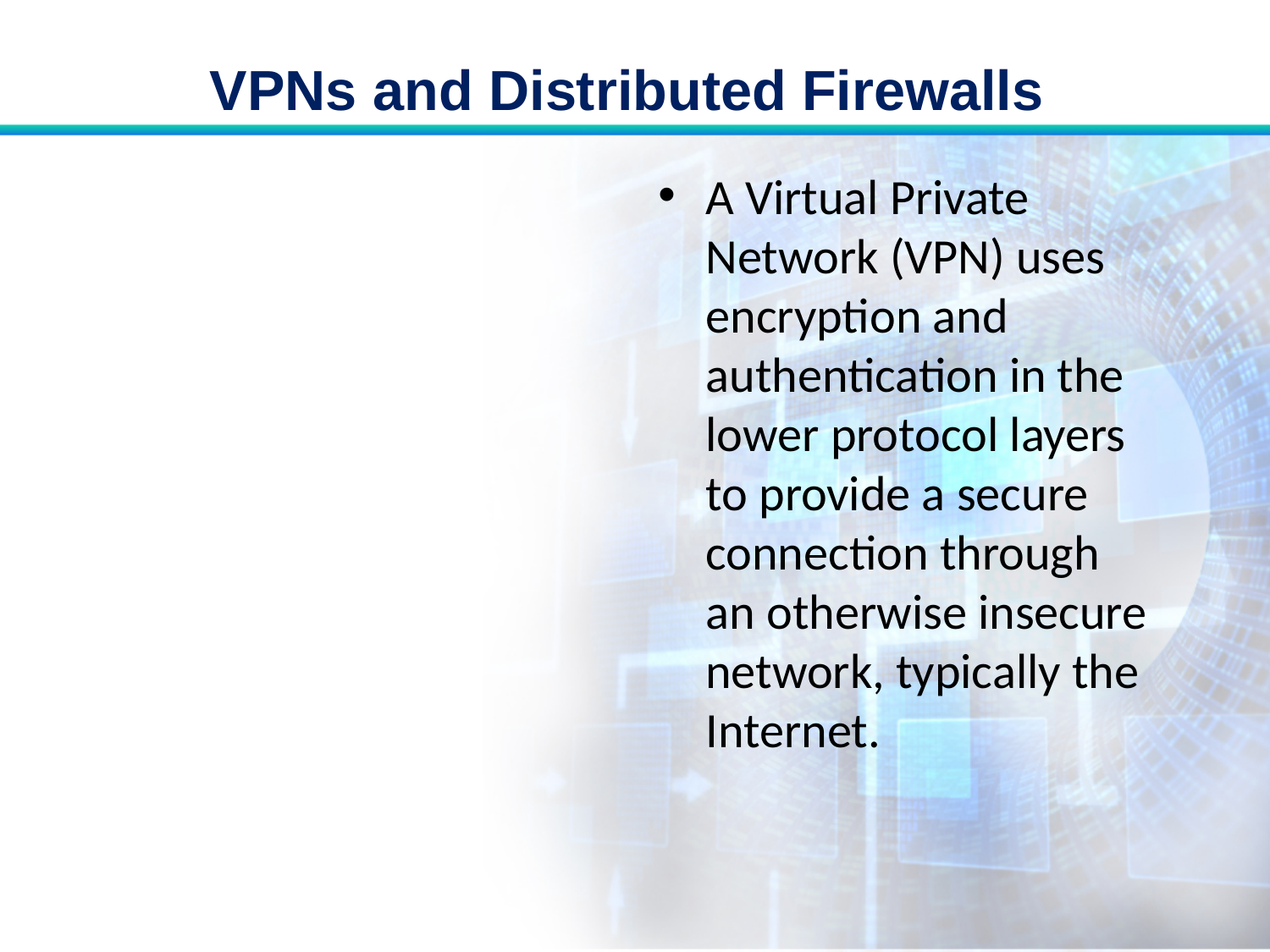

# VPNs and Distributed Firewalls
A Virtual Private Network (VPN) uses encryption and authentication in the lower protocol layers to provide a secure connection through an otherwise insecure network, typically the Internet.